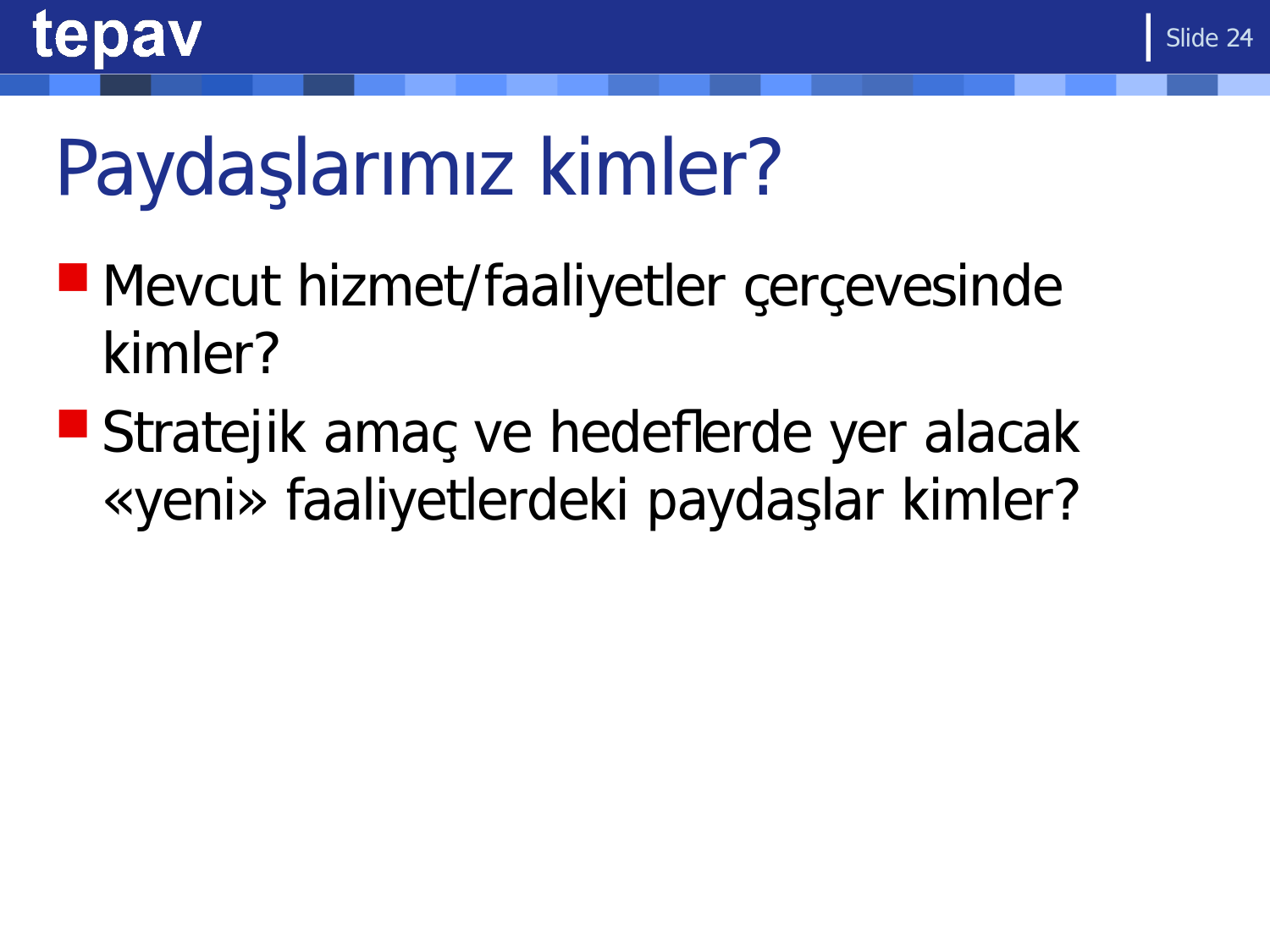

Slide 24
# Paydaşlarımız kimler?
Mevcut hizmet/faaliyetler çerçevesinde kimler?
Stratejik amaç ve hedeflerde yer alacak «yeni» faaliyetlerdeki paydaşlar kimler?